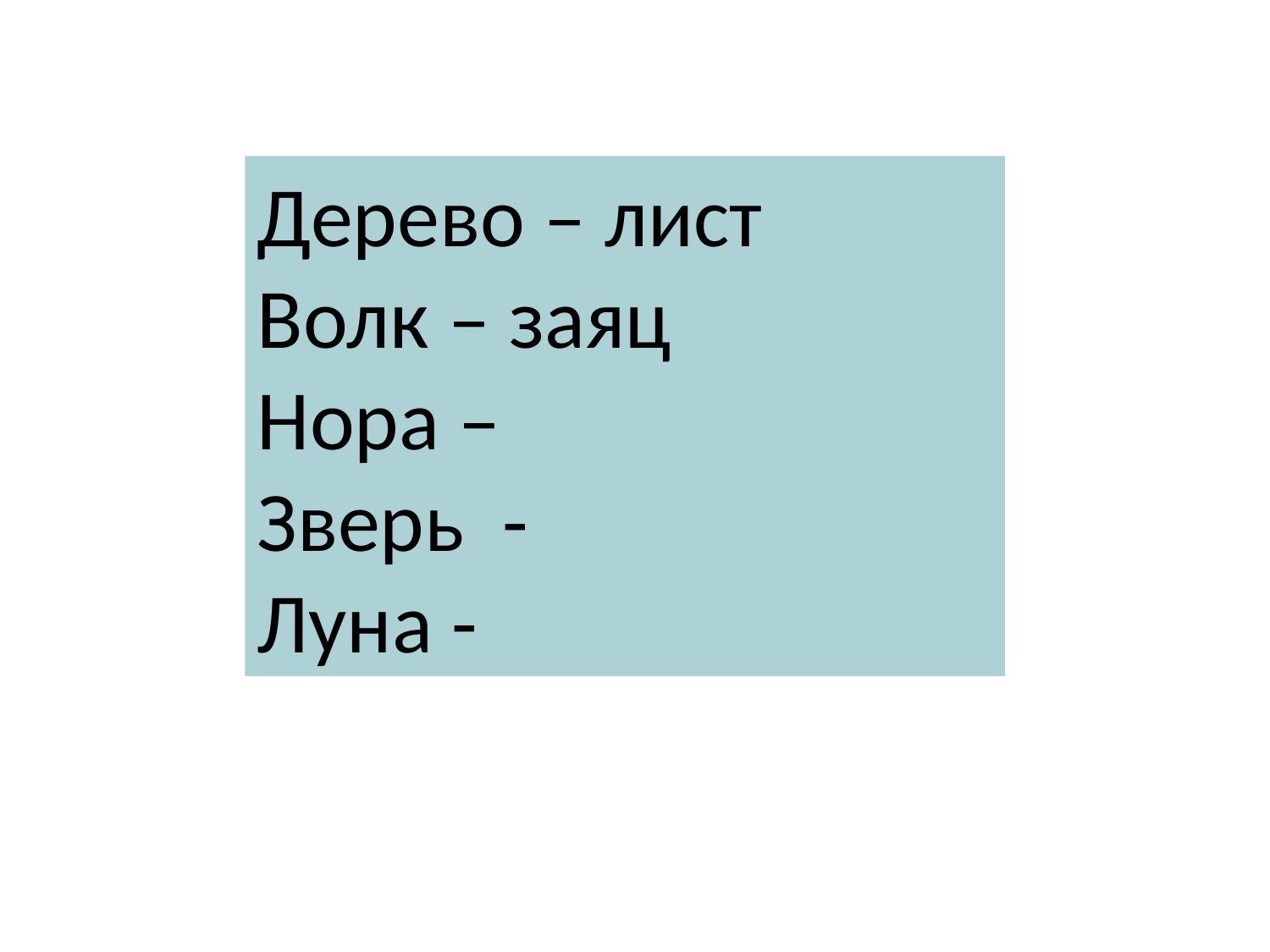

Дерево – лист
Волк – заяц
Нора –
Зверь  -
Луна -